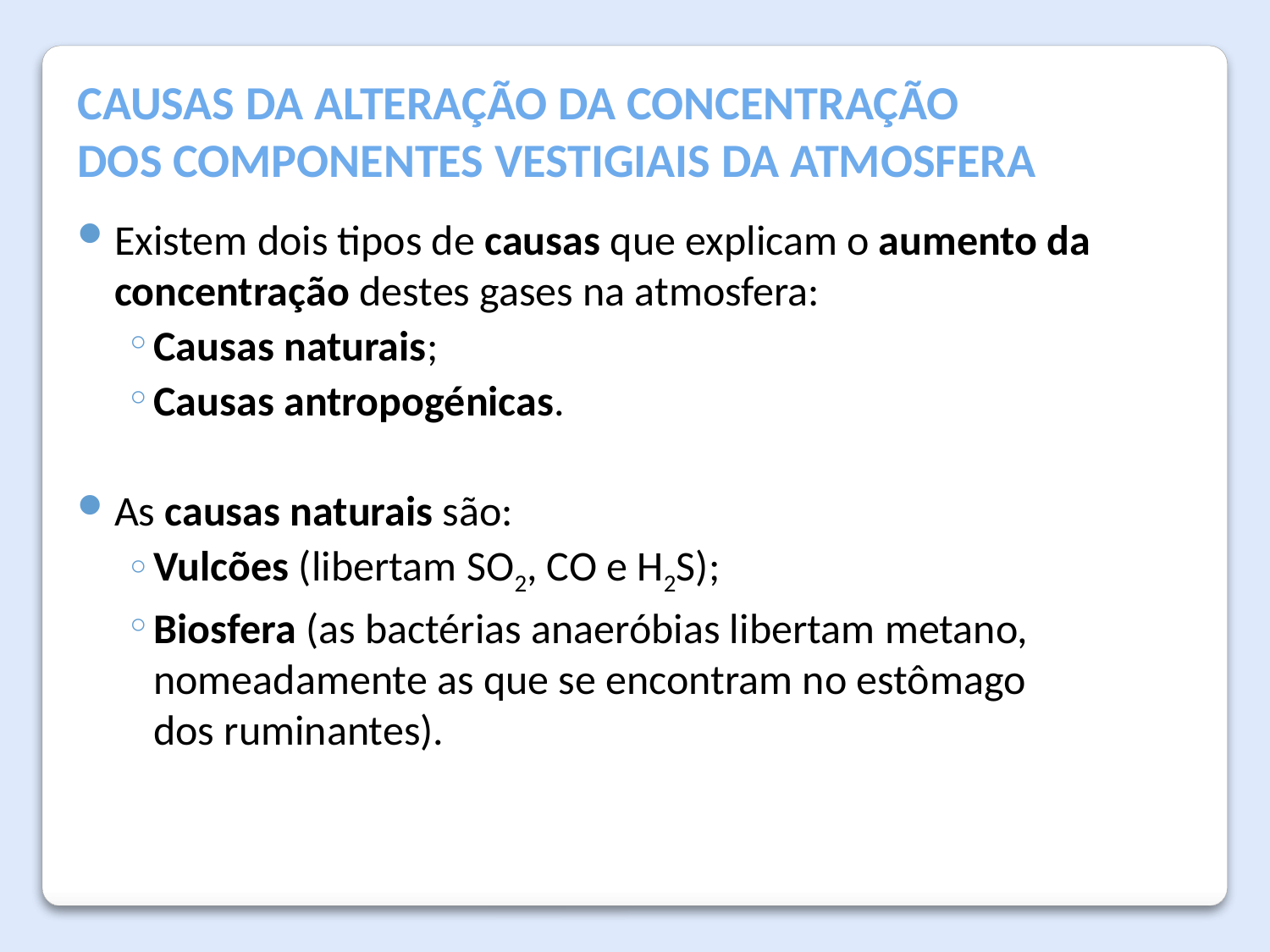

Causas da alteração da concentração
dos componentes vestigiais da atmosfera

Existem dois tipos de causas que explicam o aumento da concentração destes gases na atmosfera:
Causas naturais;
Causas antropogénicas.

As causas naturais são:
Vulcões (libertam SO2, CO e H2S);
Biosfera (as bactérias anaeróbias libertam metano, nomeadamente as que se encontram no estômago
dos ruminantes).